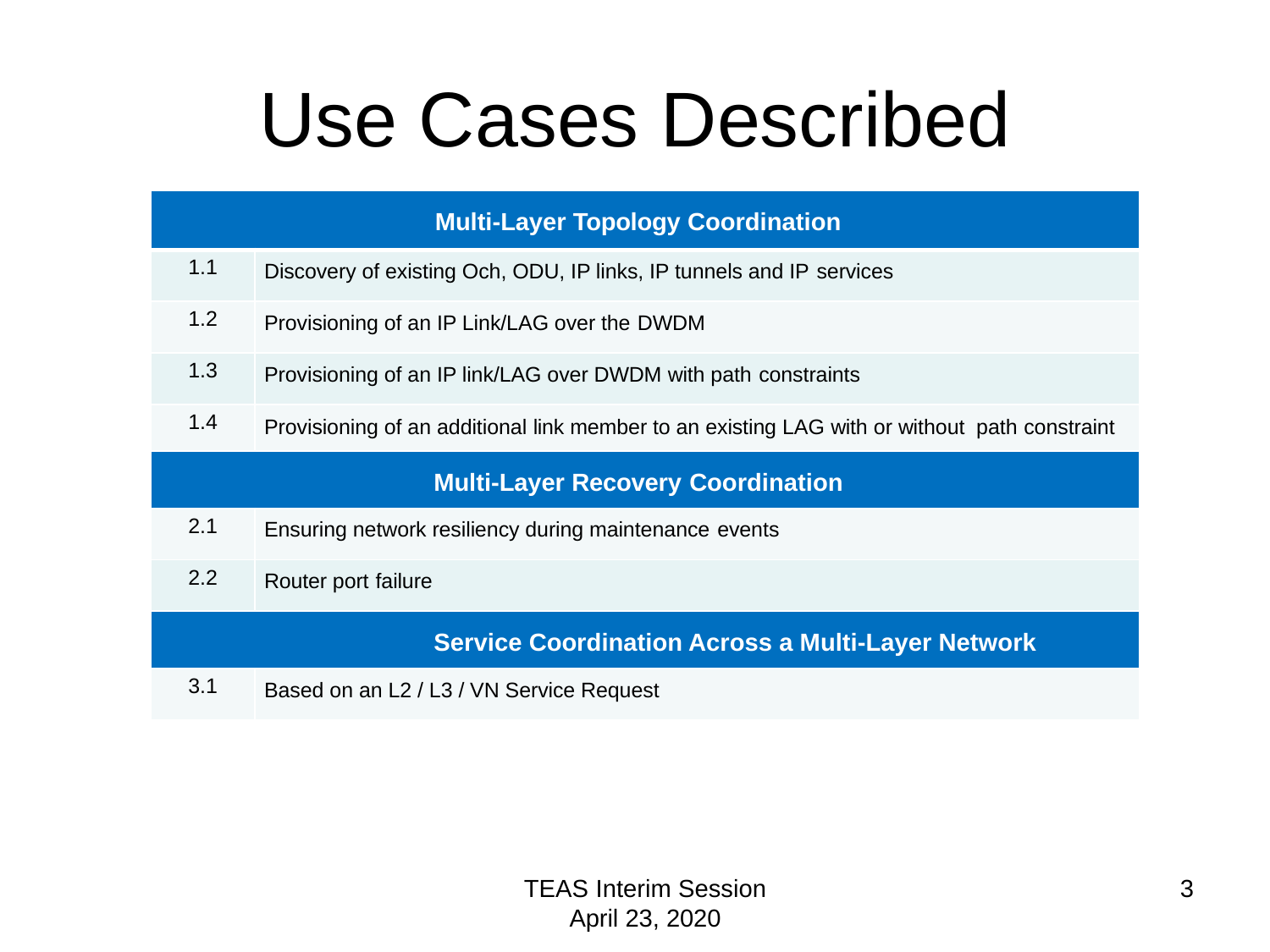

# Use Cases Described
| Multi-Layer Topology Coordination |  |
| --- | --- |
| 1.1 | Discovery of existing Och, ODU, IP links, IP tunnels and IP services |
| 1.2 | Provisioning of an IP Link/LAG over the DWDM |
| 1.3 | Provisioning of an IP link/LAG over DWDM with path constraints |
| 1.4 | Provisioning of an additional link member to an existing LAG with or without path constraint |
| Multi-Layer Recovery Coordination |  |
| 2.1 | Ensuring network resiliency during maintenance events |
| 2.2 | Router port failure |
| Service Coordination Across a Multi-Layer Network |  |
| --- | --- |
| 3.1 | Based on an L2 / L3 / VN Service Request |
TEAS Interim Session
April 23, 2020
3